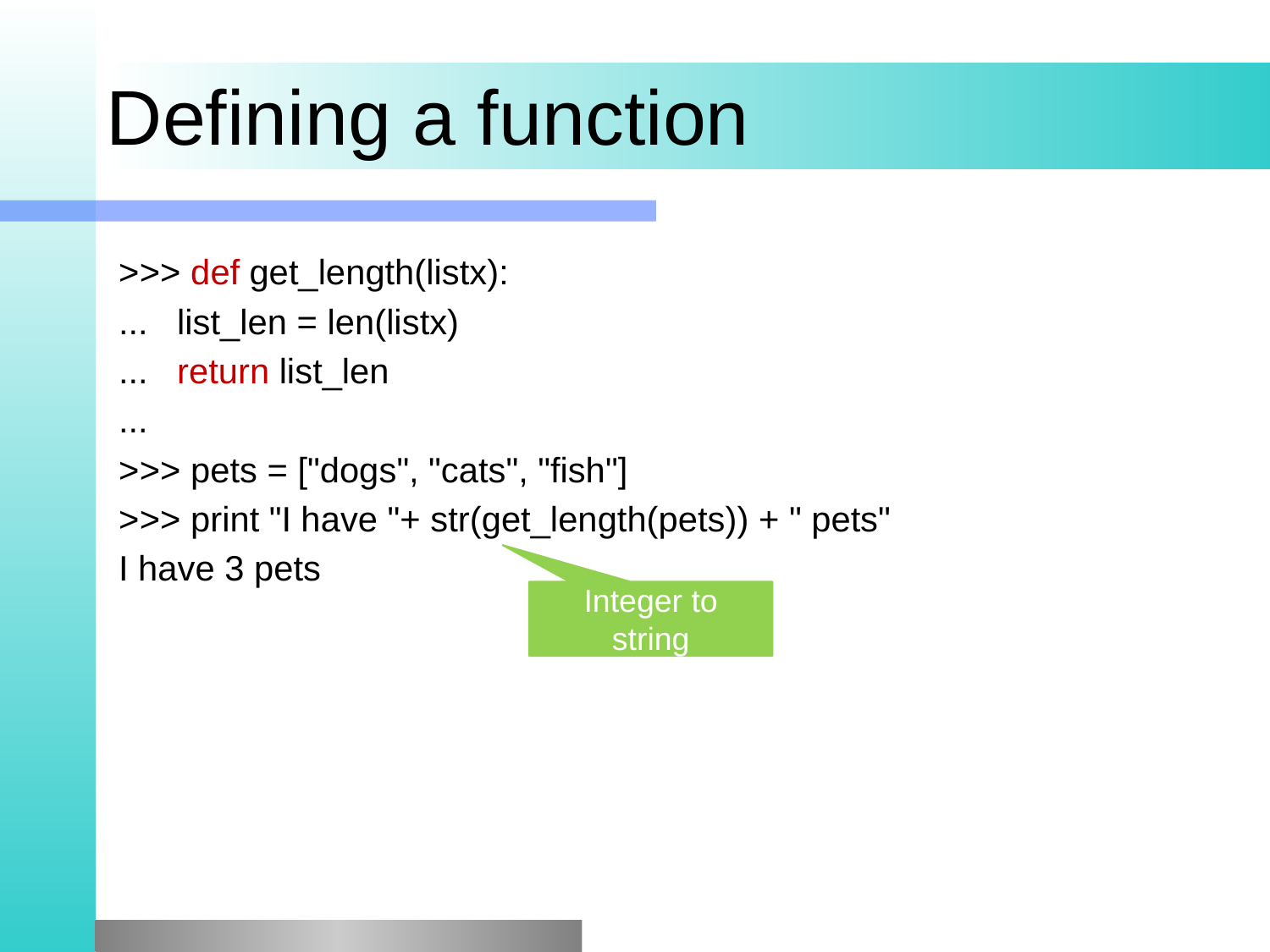

# Defining a function
>>> def get_length(listx):
...   list_len = len(listx)
...   return list_len
...
>>> pets = ["dogs", "cats", "fish"]
>>> print "I have "+ str(get_length(pets)) + " pets"
I have 3 pets

Integer to string